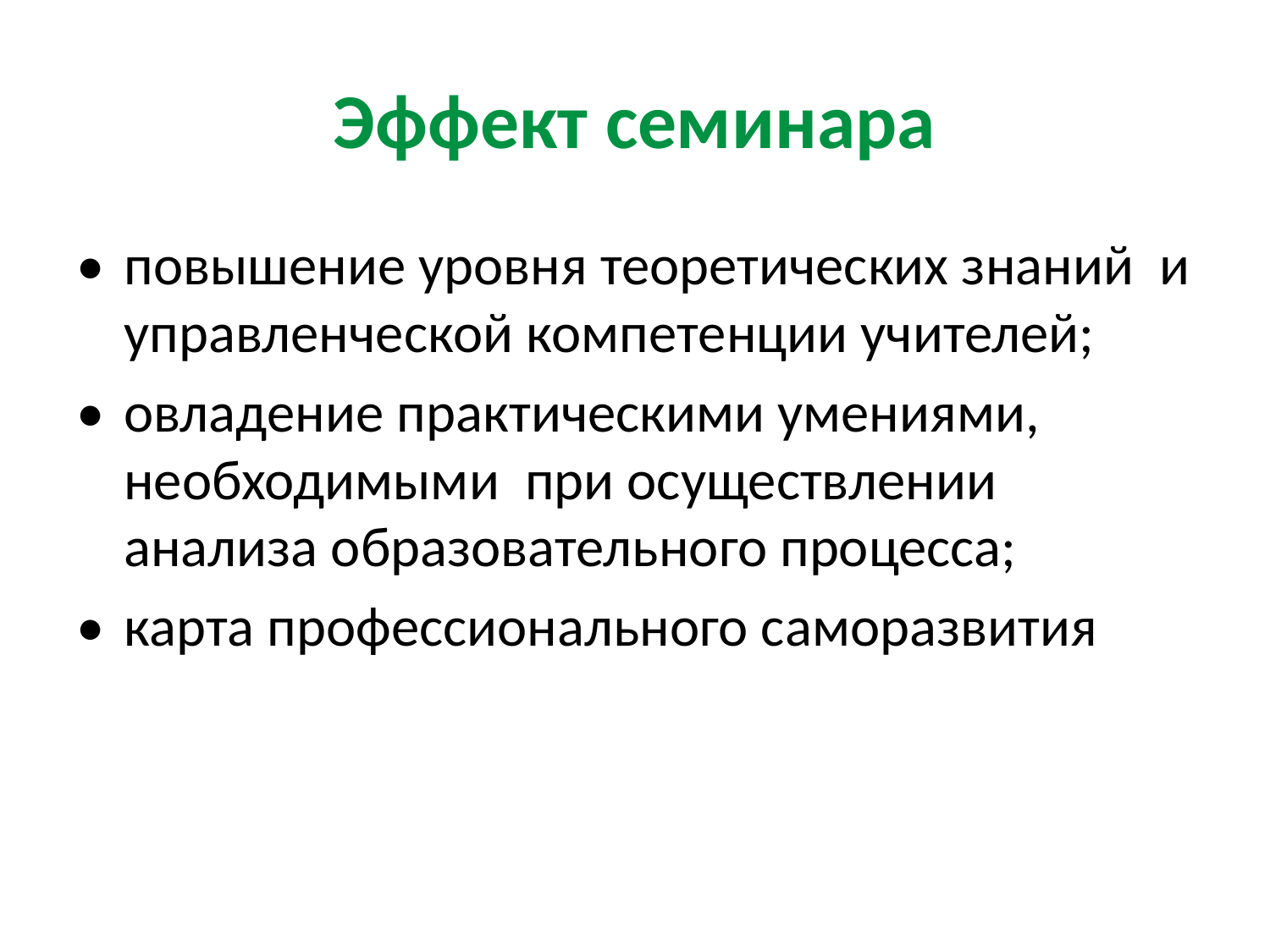

# Эффект семинара
•	повышение уровня теоретических знаний  и управленческой компетенции учителей;
•	овладение практическими умениями, необходимыми  при осуществлении анализа образовательного процесса;
•	карта профессионального саморазвития